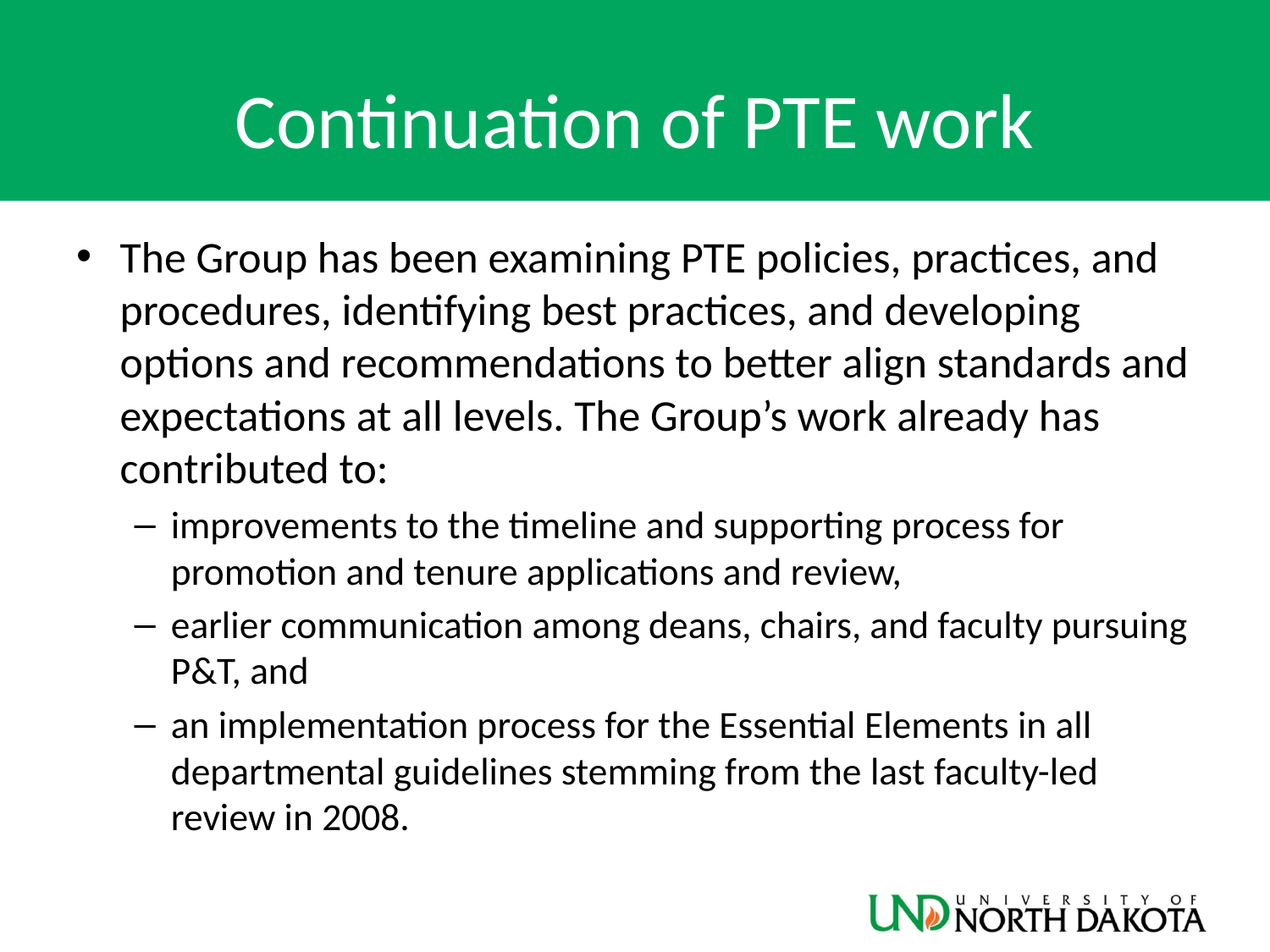

# Continuation of PTE work
The Group has been examining PTE policies, practices, and procedures, identifying best practices, and developing options and recommendations to better align standards and expectations at all levels. The Group’s work already has contributed to:
improvements to the timeline and supporting process for promotion and tenure applications and review,
earlier communication among deans, chairs, and faculty pursuing P&T, and
an implementation process for the Essential Elements in all departmental guidelines stemming from the last faculty-led review in 2008.